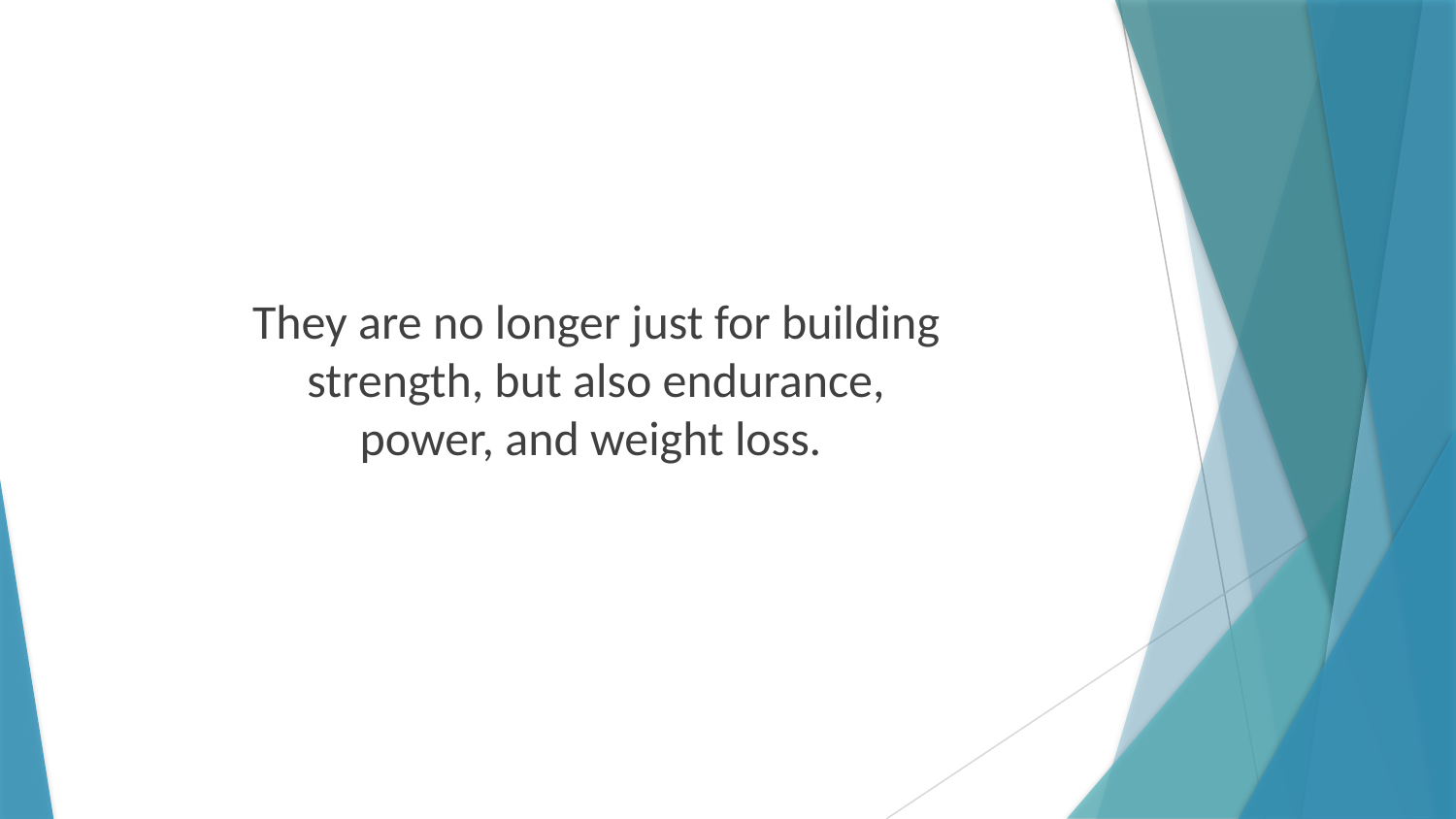

They are no longer just for building strength, but also endurance, power, and weight loss.